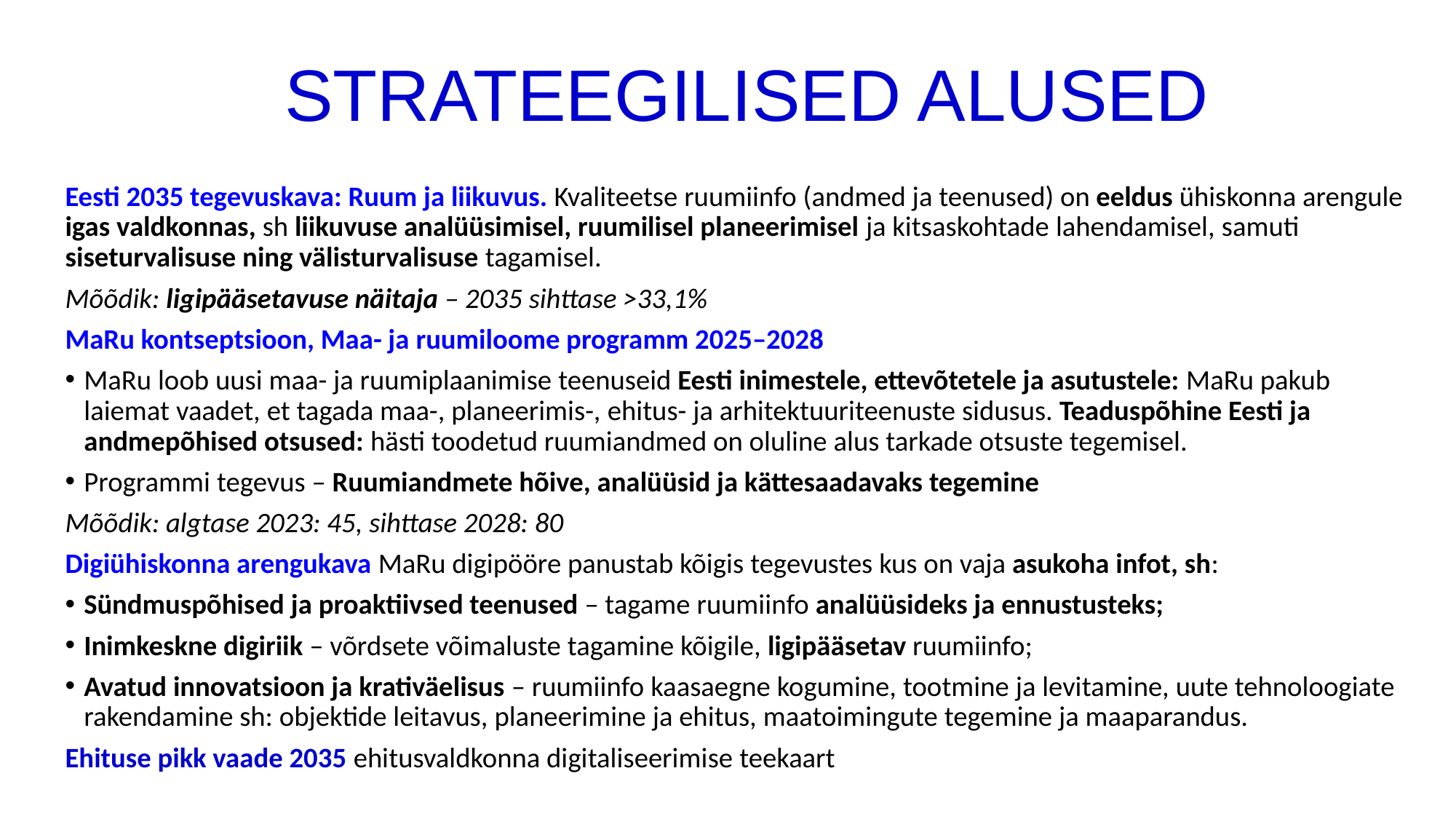

# STRATEEGILISED ALUSED
Eesti 2035 tegevuskava: Ruum ja liikuvus. Kvaliteetse ruumiinfo (andmed ja teenused) on eeldus ühiskonna arengule igas valdkonnas, sh liikuvuse analüüsimisel, ruumilisel planeerimisel ja kitsaskohtade lahendamisel, samuti siseturvalisuse ning välisturvalisuse tagamisel.
Mõõdik: ligipääsetavuse näitaja – 2035 sihttase >33,1%
MaRu kontseptsioon, Maa- ja ruumiloome programm 2025–2028
MaRu loob uusi maa- ja ruumiplaanimise teenuseid Eesti inimestele, ettevõtetele ja asutustele: MaRu pakub laiemat vaadet, et tagada maa-, planeerimis-, ehitus- ja arhitektuuriteenuste sidusus. Teaduspõhine Eesti ja andmepõhised otsused: hästi toodetud ruumiandmed on oluline alus tarkade otsuste tegemisel.
Programmi tegevus – Ruumiandmete hõive, analüüsid ja kättesaadavaks tegemine
Mõõdik: algtase 2023: 45, sihttase 2028: 80
Digiühiskonna arengukava MaRu digipööre panustab kõigis tegevustes kus on vaja asukoha infot, sh:
Sündmuspõhised ja proaktiivsed teenused – tagame ruumiinfo analüüsideks ja ennustusteks;
Inimkeskne digiriik – võrdsete võimaluste tagamine kõigile, ligipääsetav ruumiinfo;
Avatud innovatsioon ja krativäelisus – ruumiinfo kaasaegne kogumine, tootmine ja levitamine, uute tehnoloogiate rakendamine sh: objektide leitavus, planeerimine ja ehitus, maatoimingute tegemine ja maaparandus.
Ehituse pikk vaade 2035 ehitusvaldkonna digitaliseerimise teekaart